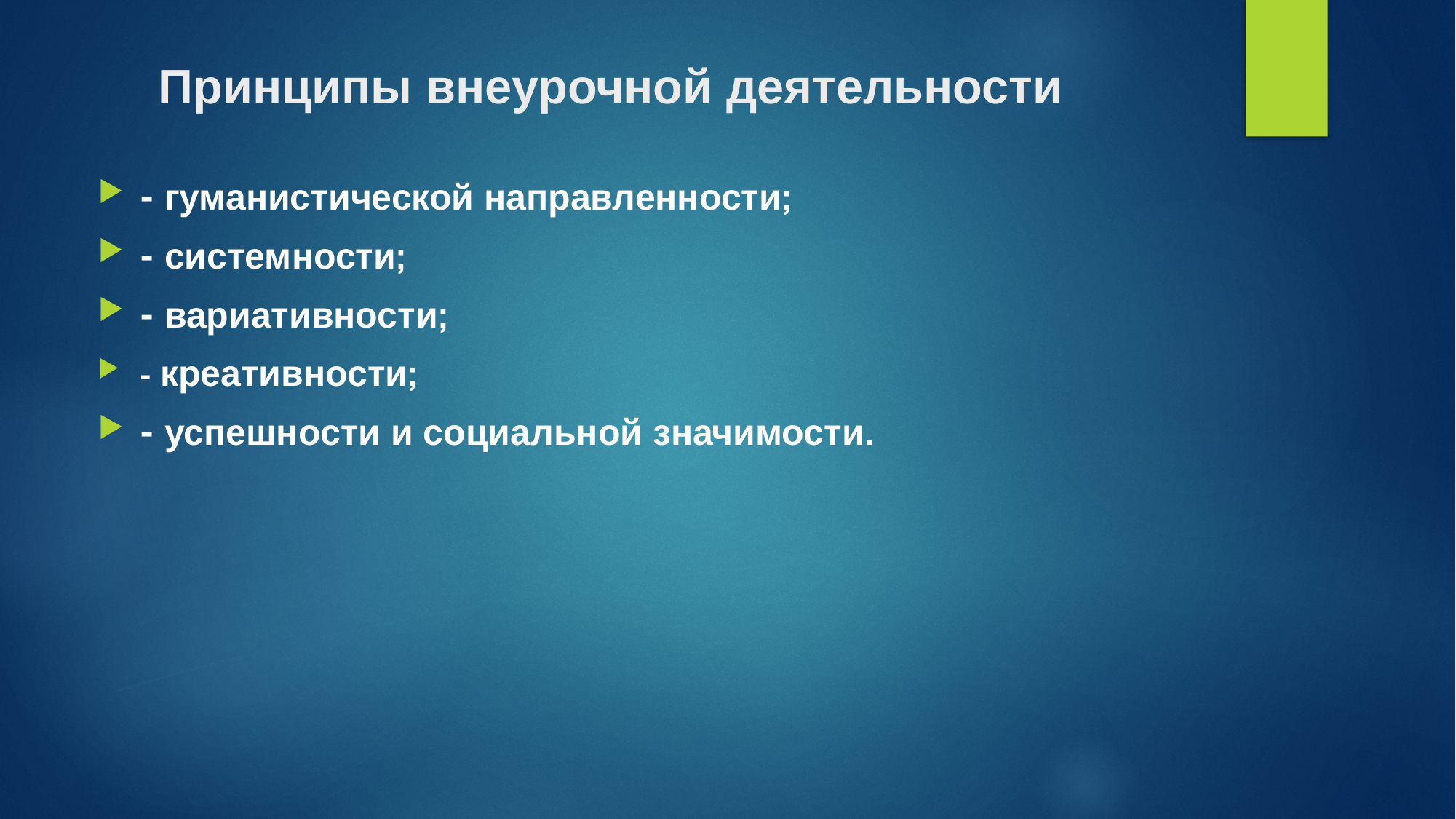

# Принципы внеурочной деятельности
- гуманистической направленности;
- системности;
- вариативности;
- креативности;
- успешности и социальной значимости.